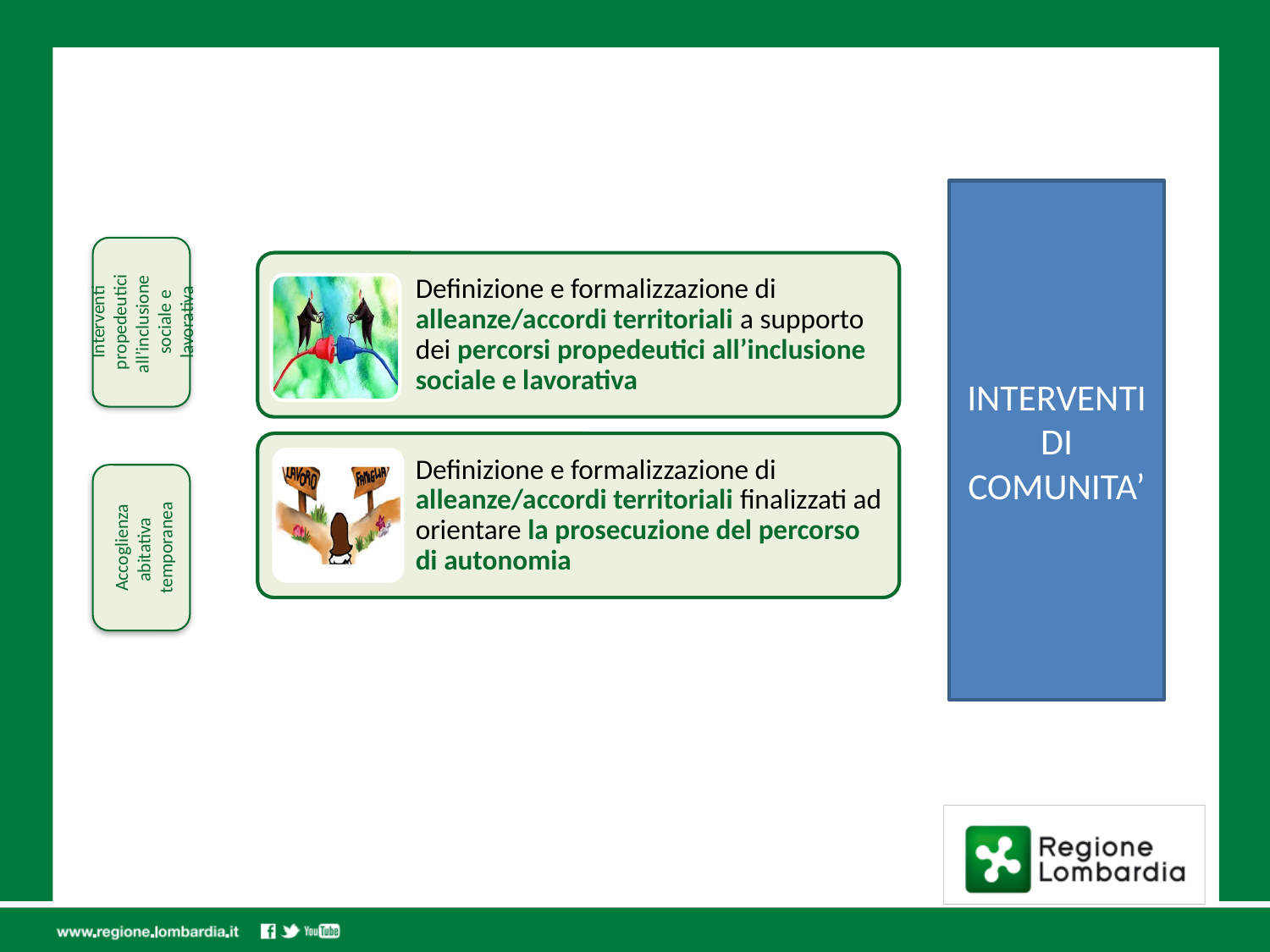

INTERVENTIDI COMUNITA’
Interventi propedeutici all’inclusione
sociale e lavorativa
Definizione e formalizzazione di alleanze/accordi territoriali a supporto dei percorsi propedeutici all’inclusione sociale e lavorativa
Definizione e formalizzazione di alleanze/accordi territoriali finalizzati ad orientare la prosecuzione del percorso di autonomia

Accoglienza abitativa
temporanea